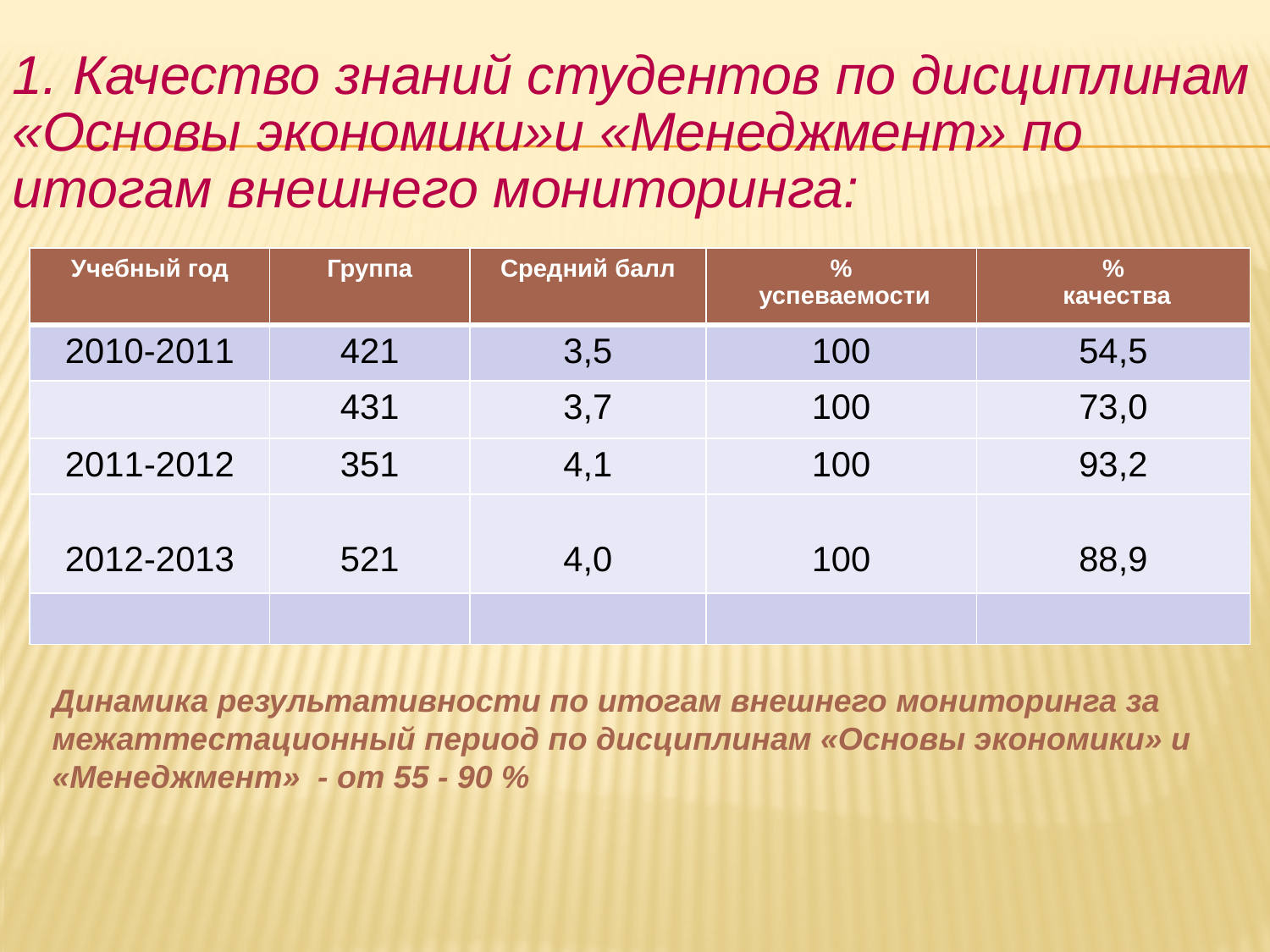

# 1. Качество знаний студентов по дисциплинам «Основы экономики»и «Менеджмент» по итогам внешнего мониторинга:
| Учебный год | Группа | Средний балл | % успеваемости | % качества |
| --- | --- | --- | --- | --- |
| 2010-2011 | 421 | 3,5 | 100 | 54,5 |
|  | 431 | 3,7 | 100 | 73,0 |
| 2011-2012 | 351 | 4,1 | 100 | 93,2 |
| 2012-2013 | 521 | 4,0 | 100 | 88,9 |
|  |  |  |  |  |
Динамика результативности по итогам внешнего мониторинга за межаттестационный период по дисциплинам «Основы экономики» и «Менеджмент»  - от 55 - 90 %